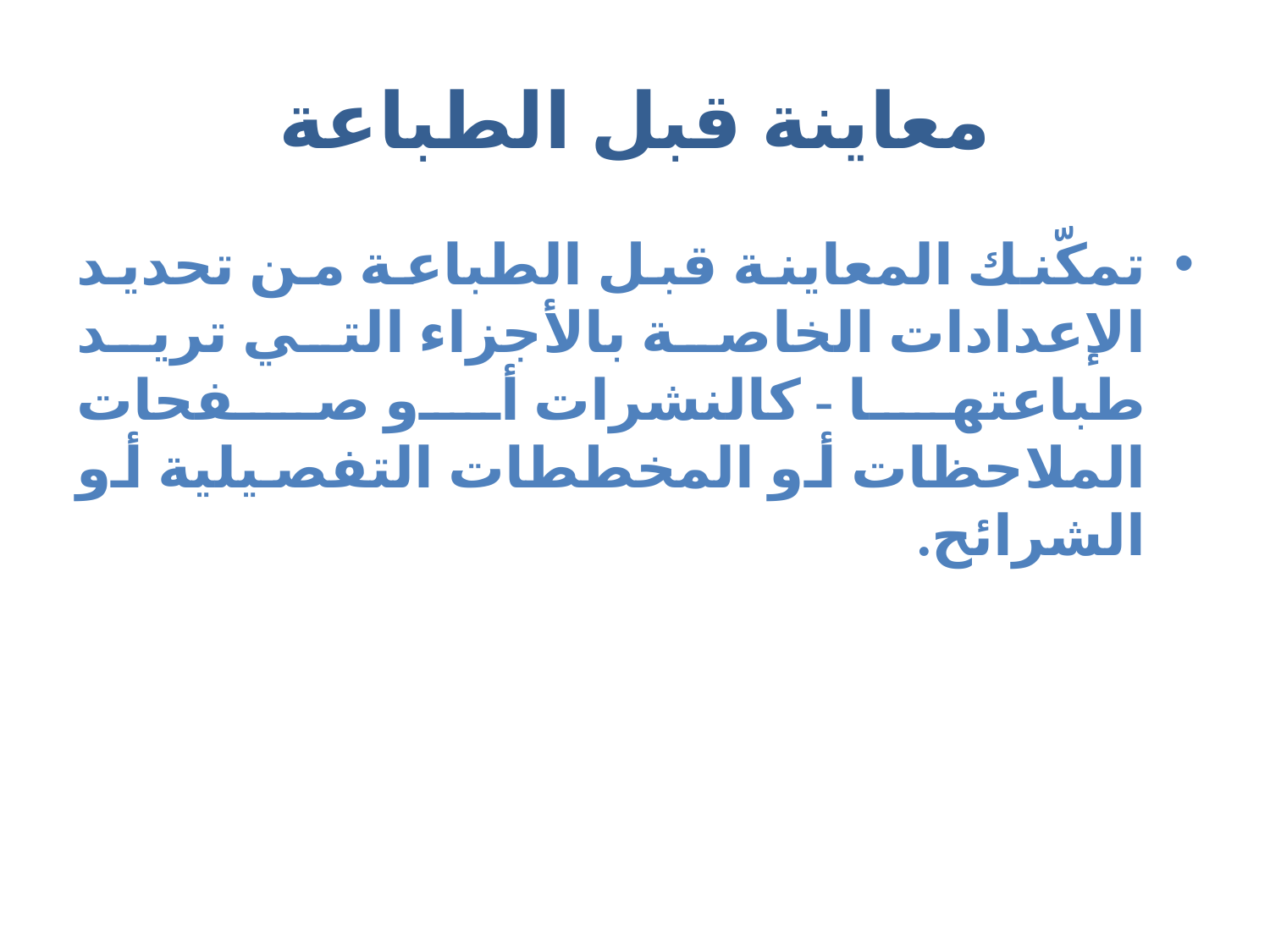

# معاينة قبل الطباعة
تمكّنك المعاينة قبل الطباعة من تحديد الإعدادات الخاصة بالأجزاء التي تريد طباعتها - كالنشرات أو صفحات الملاحظات أو المخططات التفصيلية أو الشرائح.